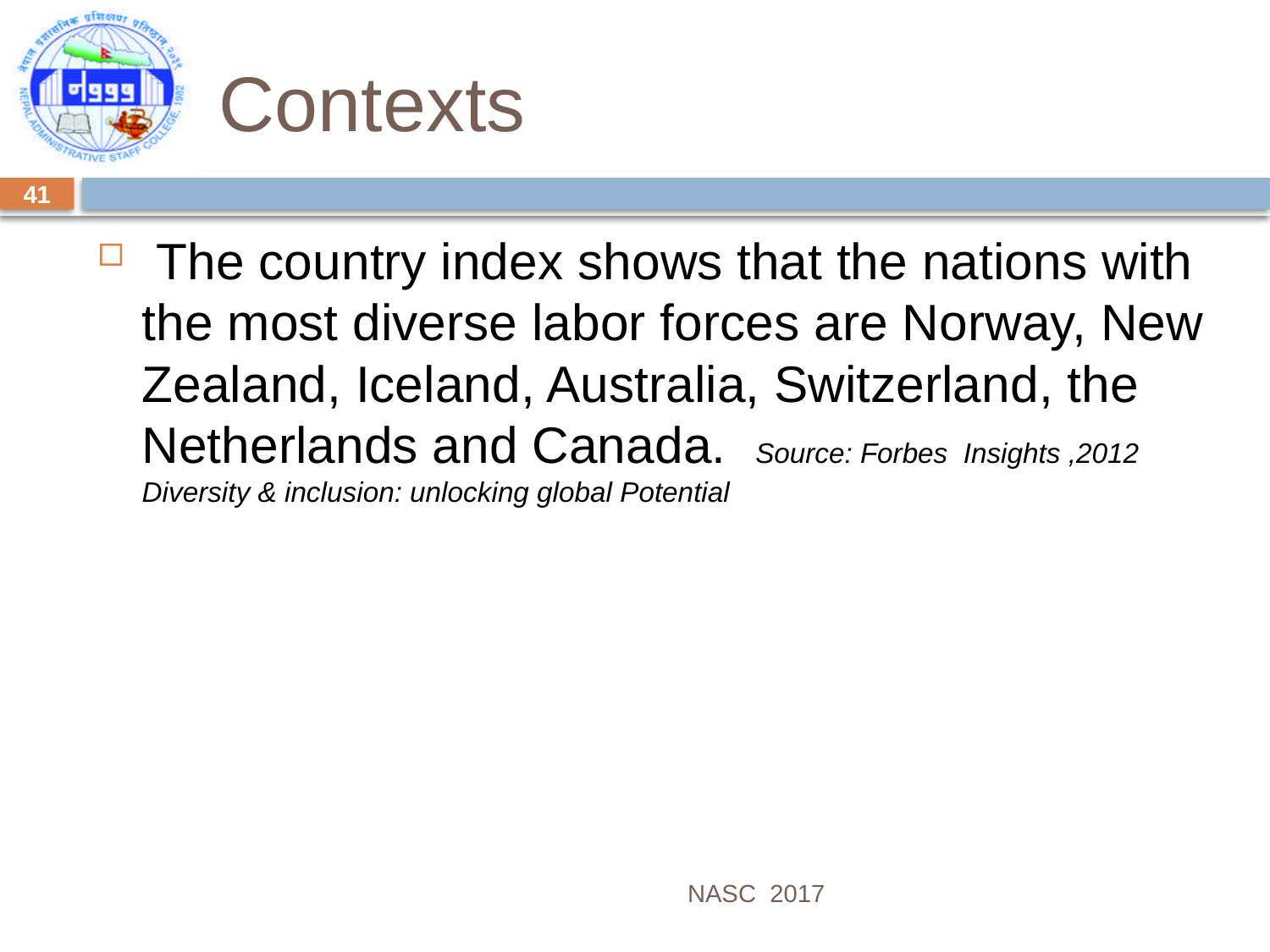

# Contexts
41
 The country index shows that the nations with the most diverse labor forces are Norway, New Zealand, Iceland, Australia, Switzerland, the Netherlands and Canada.  Source: Forbes  Insights ,2012 Diversity & inclusion: unlocking global Potential
NASC  2017